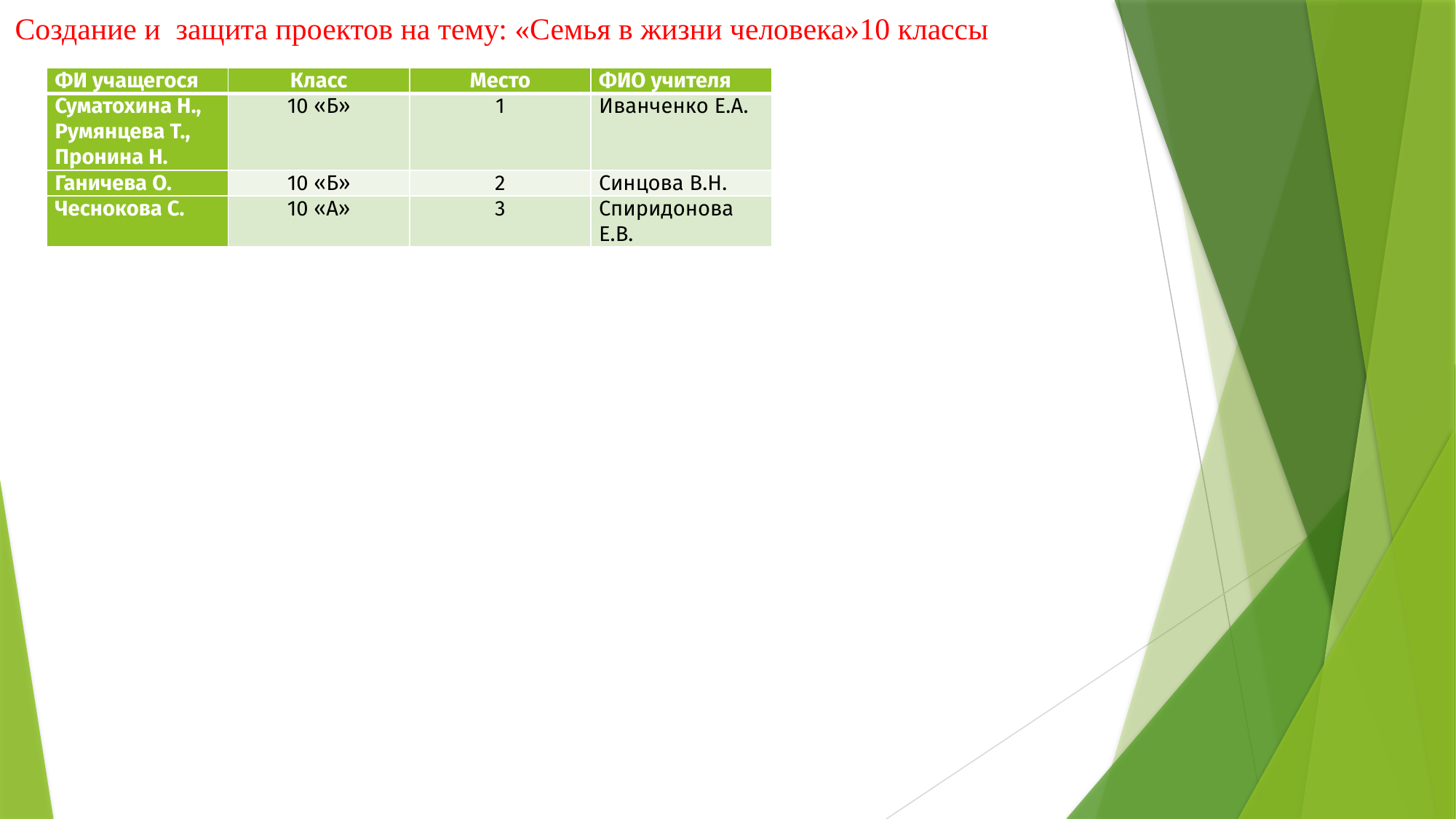

Создание и  защита проектов на тему: «Семья в жизни человека»10 классы
| ФИ учащегося | Класс | Место | ФИО учителя |
| --- | --- | --- | --- |
| Суматохина Н., Румянцева Т., Пронина Н. | 10 «Б» | 1 | Иванченко Е.А. |
| Ганичева О. | 10 «Б» | 2 | Синцова В.Н. |
| Чеснокова С. | 10 «А» | 3 | Спиридонова Е.В. |